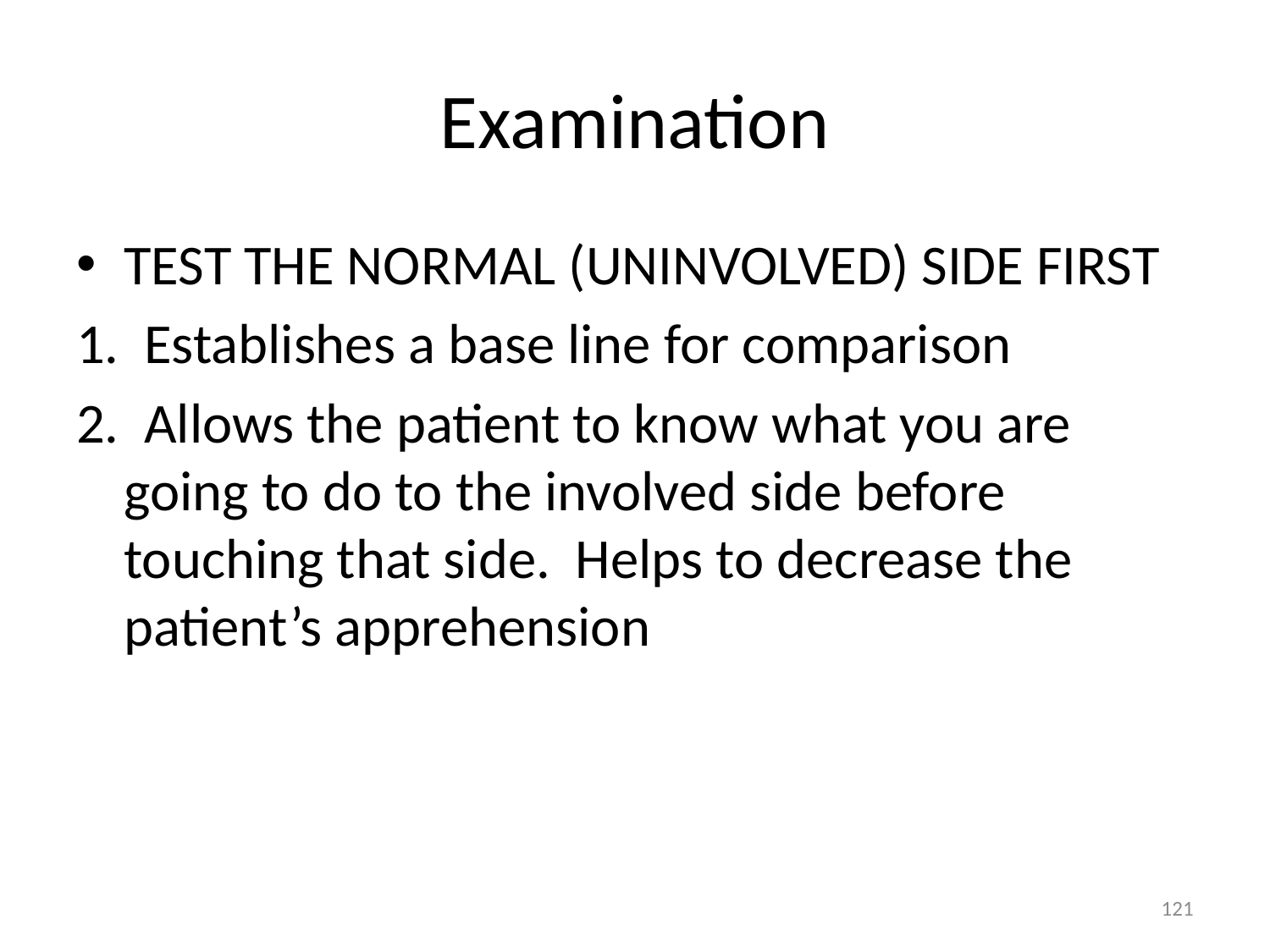

# Examination
TEST THE NORMAL (UNINVOLVED) SIDE FIRST
1.  Establishes a base line for comparison
2.  Allows the patient to know what you are going to do to the involved side before touching that side.  Helps to decrease the patient’s apprehension
121